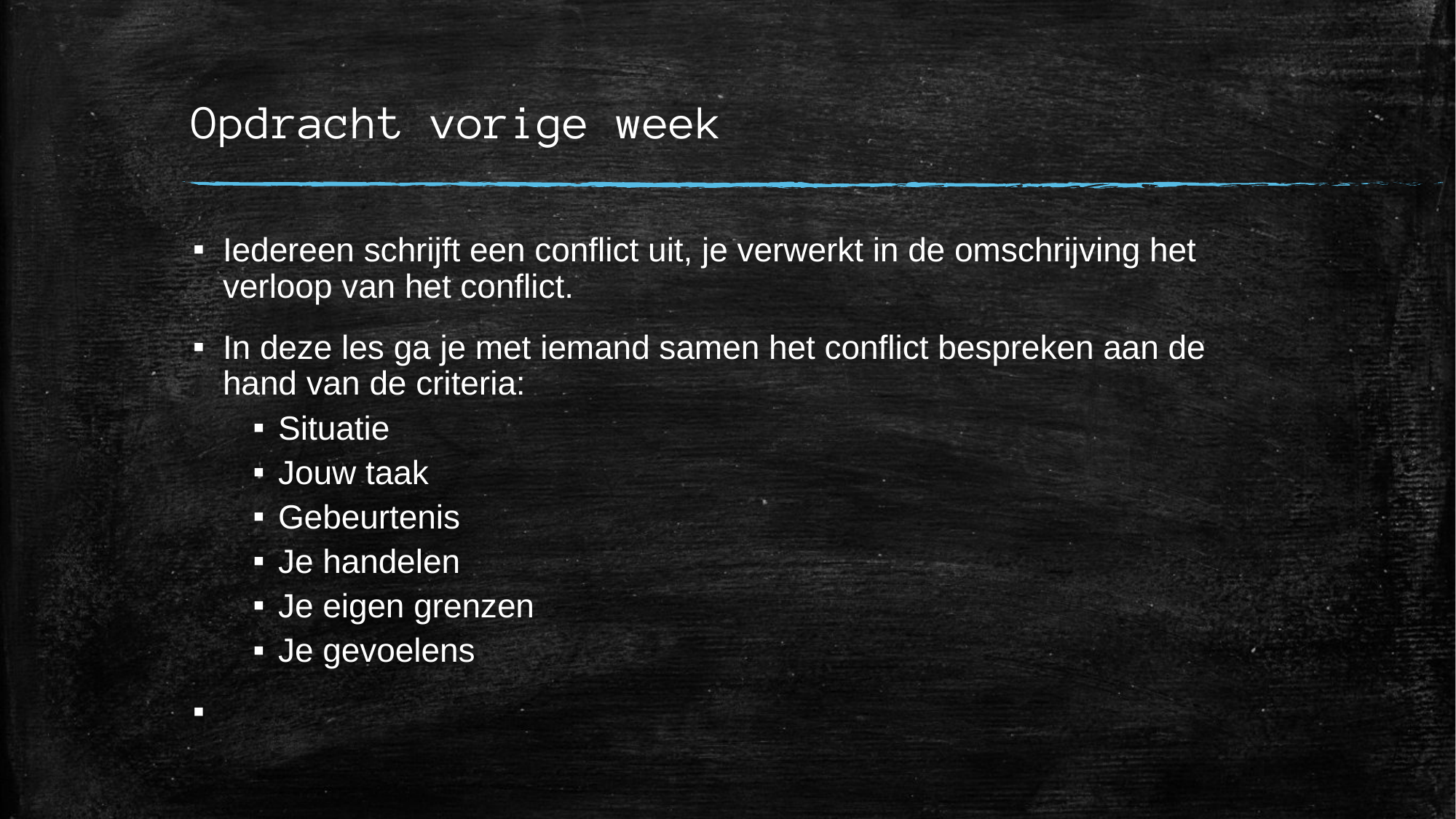

# Opdracht vorige week
Iedereen schrijft een conflict uit, je verwerkt in de omschrijving het verloop van het conflict.
In deze les ga je met iemand samen het conflict bespreken aan de hand van de criteria:
Situatie
Jouw taak
Gebeurtenis
Je handelen
Je eigen grenzen
Je gevoelens